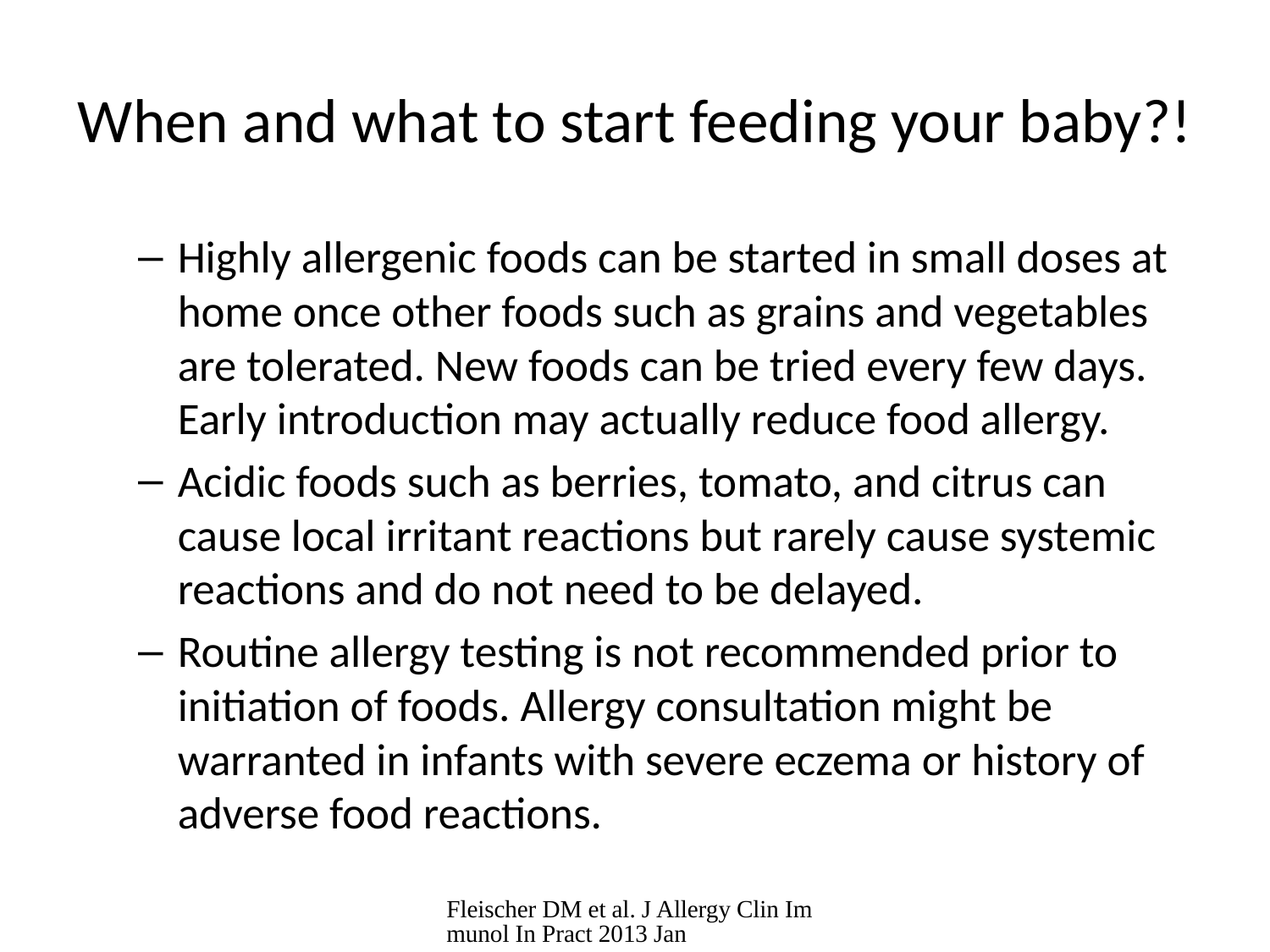

# When and what to start feeding your baby?!
Highly allergenic foods can be started in small doses at home once other foods such as grains and vegetables are tolerated. New foods can be tried every few days. Early introduction may actually reduce food allergy.
Acidic foods such as berries, tomato, and citrus can cause local irritant reactions but rarely cause systemic reactions and do not need to be delayed.
Routine allergy testing is not recommended prior to initiation of foods. Allergy consultation might be warranted in infants with severe eczema or history of adverse food reactions.
Fleischer DM et al. J Allergy Clin Immunol In Pract 2013 Jan